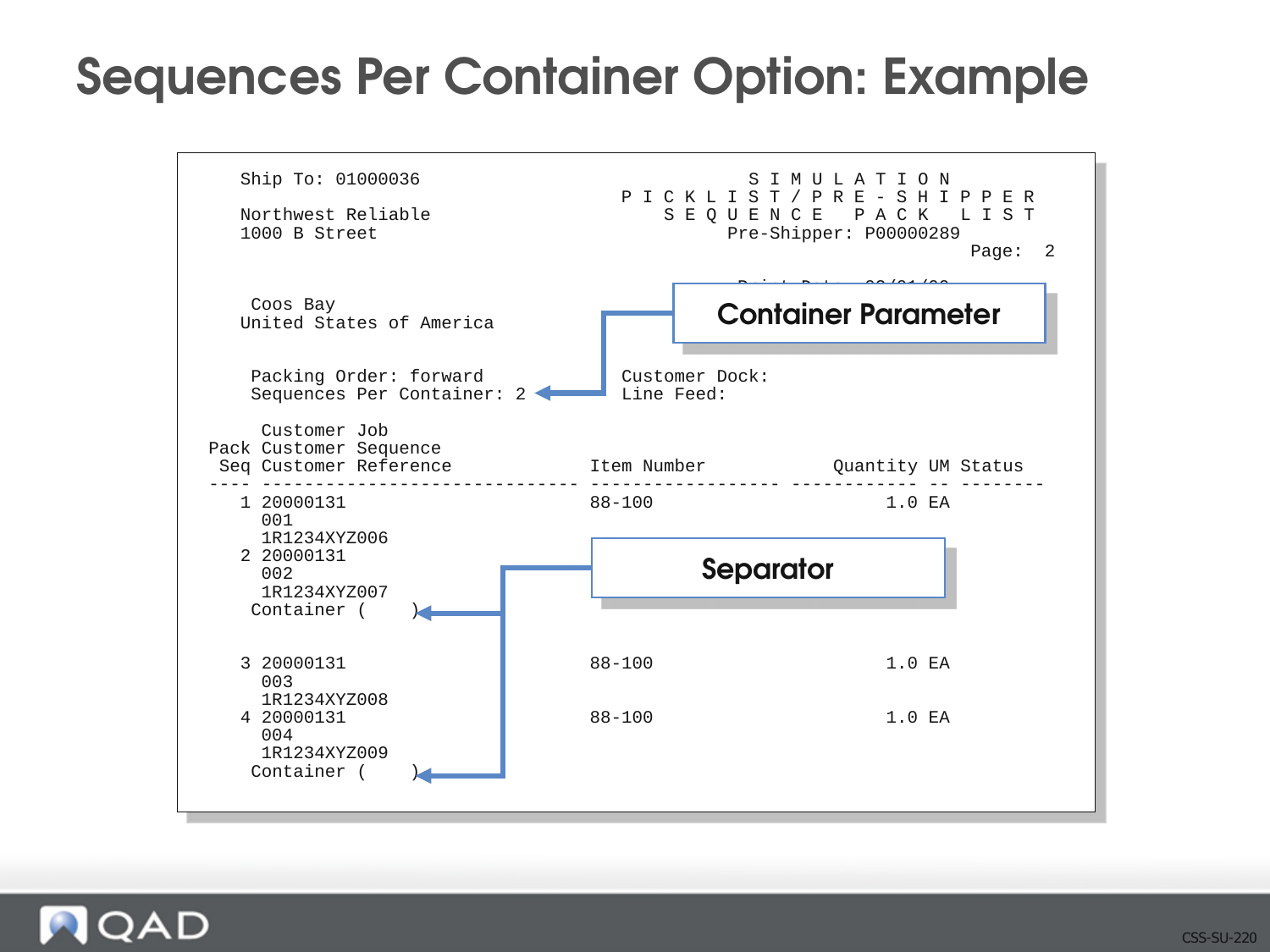

# Sequences Per Container Option: Example

   Ship To: 01000036                               S I M U L A T I O N
                                       P I C K L I S T / P R E - S H I P P E R
   Northwest Reliable                      S E Q U E N C E   P A C K   L I S T
   1000 B Street                                 Pre-Shipper: P00000289
                                                                        Page:  2

                                                  Print Date: 02/01/00
    Coos Bay
   United States of America

    Packing Order: forward             Customer Dock:
    Sequences Per Container: 2         Line Feed:

     Customer Job
Pack Customer Sequence
 Seq Customer Reference             Item Number            Quantity UM Status
---- ------------------------------ ------------------ ------------ -- --------
   1 20000131                       88-100                      1.0 EA
     001
     1R1234XYZ006
   2 20000131                       88-100                      1.0 EA
     002
     1R1234XYZ007
    Container (    )

   3 20000131                       88-100                      1.0 EA
     003
     1R1234XYZ008
   4 20000131                       88-100                      1.0 EA
     004
     1R1234XYZ009
    Container (    )
Container Parameter

Separator

CSS-SU-220